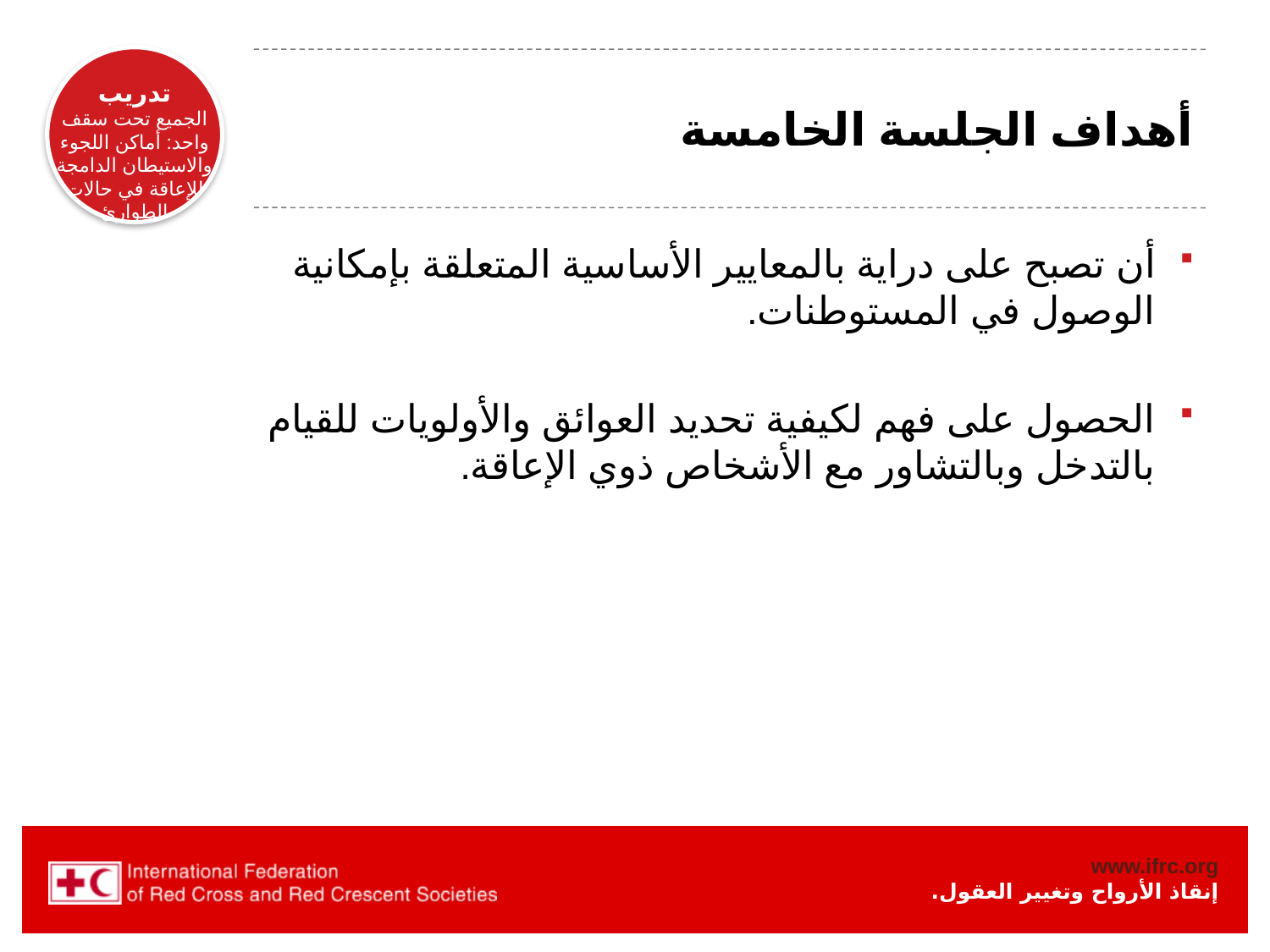

# أهداف الجلسة الخامسة
أن تصبح على دراية بالمعايير الأساسية المتعلقة بإمكانية الوصول في المستوطنات.

الحصول على فهم لكيفية تحديد العوائق والأولويات للقيام بالتدخل وبالتشاور مع الأشخاص ذوي الإعاقة.